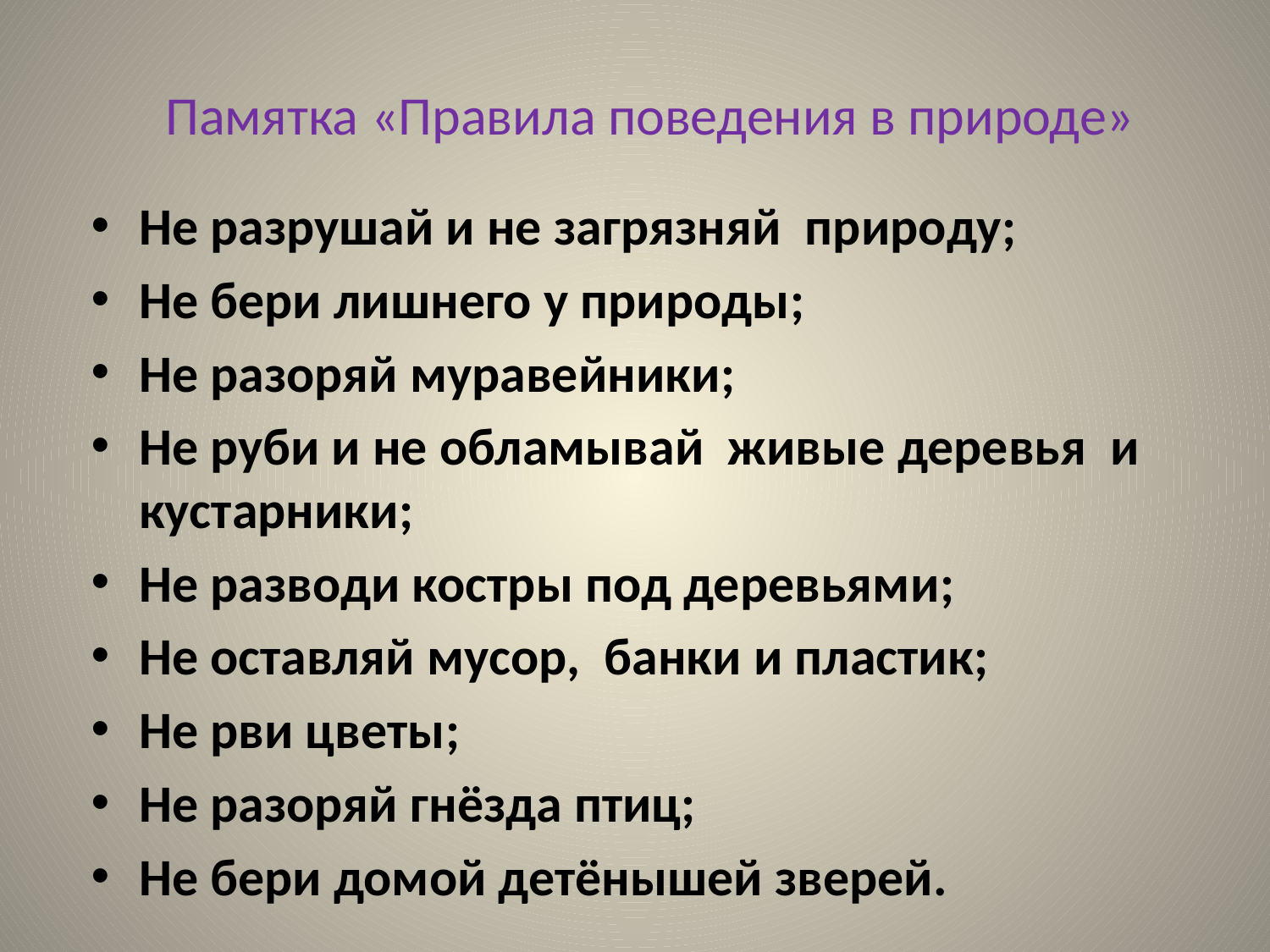

# Памятка «Правила поведения в природе»
Не разрушай и не загрязняй  природу;
Не бери лишнего у природы;
Не разоряй муравейники;
Не руби и не обламывай  живые деревья  и  кустарники;
Не разводи костры под деревьями;
Не оставляй мусор,  банки и пластик;
Не рви цветы;
Не разоряй гнёзда птиц;
Не бери домой детёнышей зверей.